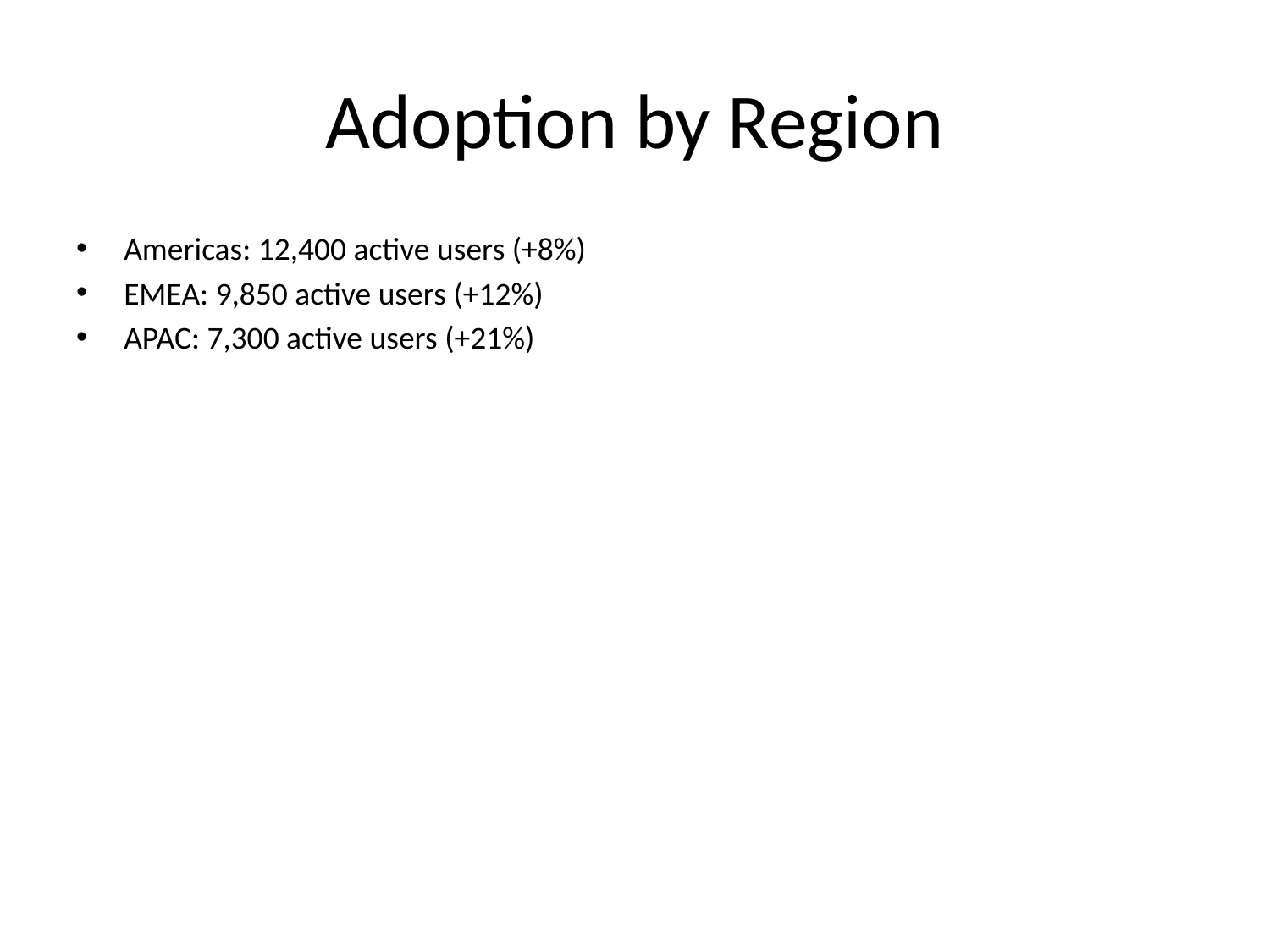

# Adoption by Region
Americas: 12,400 active users (+8%)
EMEA: 9,850 active users (+12%)
APAC: 7,300 active users (+21%)